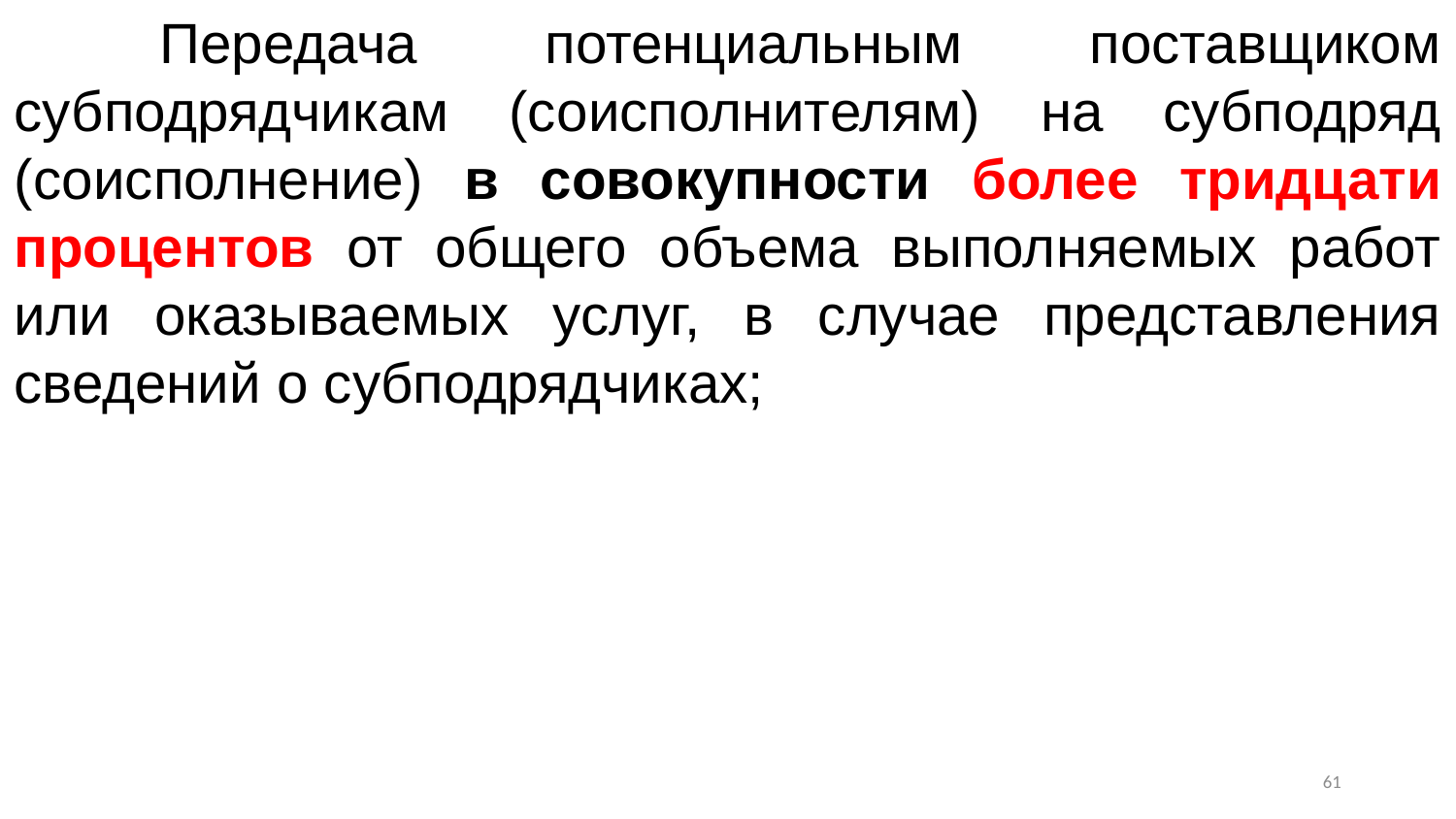

Передача потенциальным поставщиком субподрядчикам (соисполнителям) на субподряд (соисполнение) в совокупности более тридцати процентов от общего объема выполняемых работ или оказываемых услуг, в случае представления сведений о субподрядчиках;
61